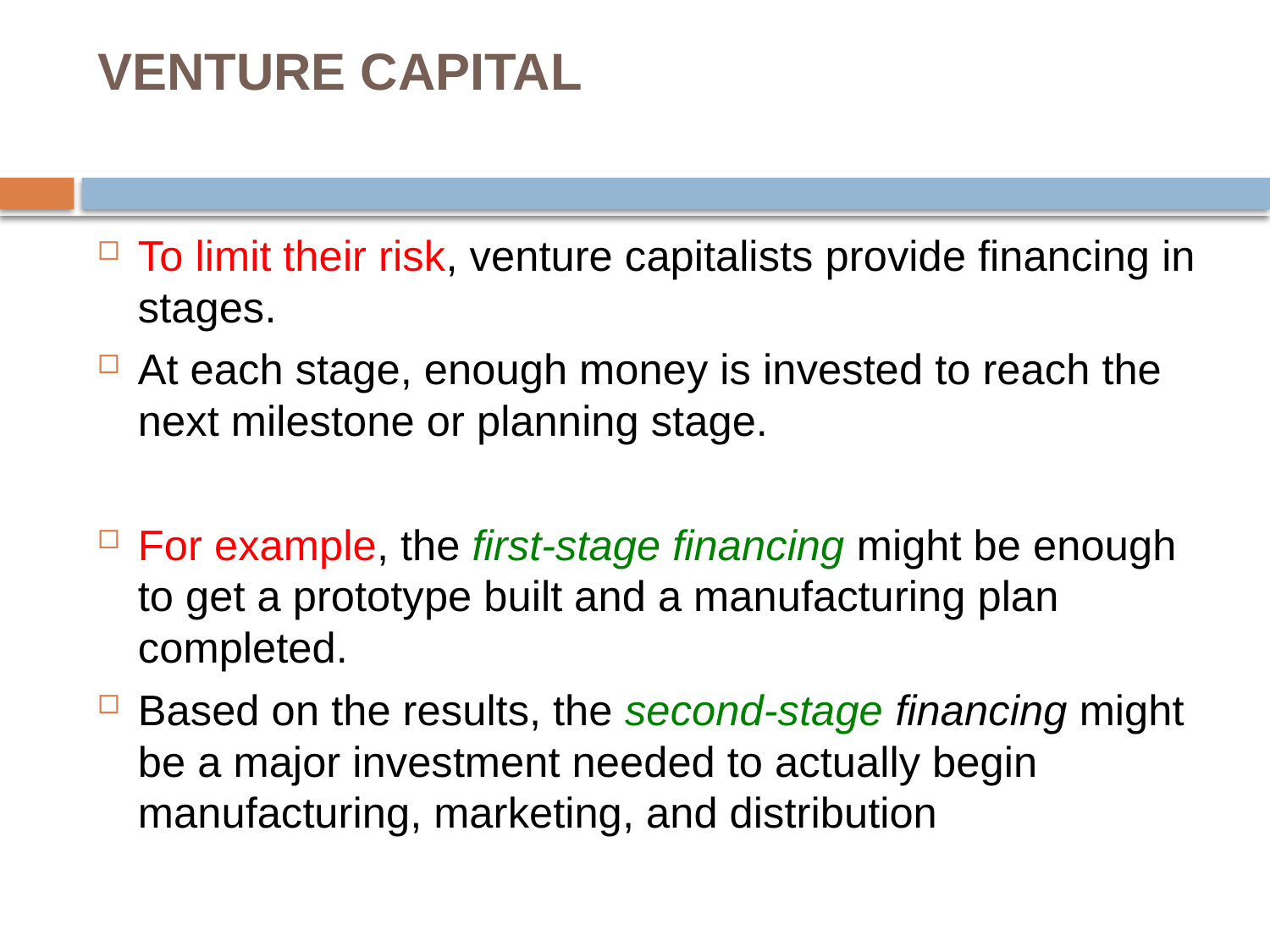

# VENTURE CAPITAL
To limit their risk, venture capitalists provide financing in stages.
At each stage, enough money is invested to reach the next milestone or planning stage.

For example, the first-stage financing might be enough to get a prototype built and a manufacturing plan completed.
Based on the results, the second-stage financing might be a major investment needed to actually begin manufacturing, marketing, and distribution